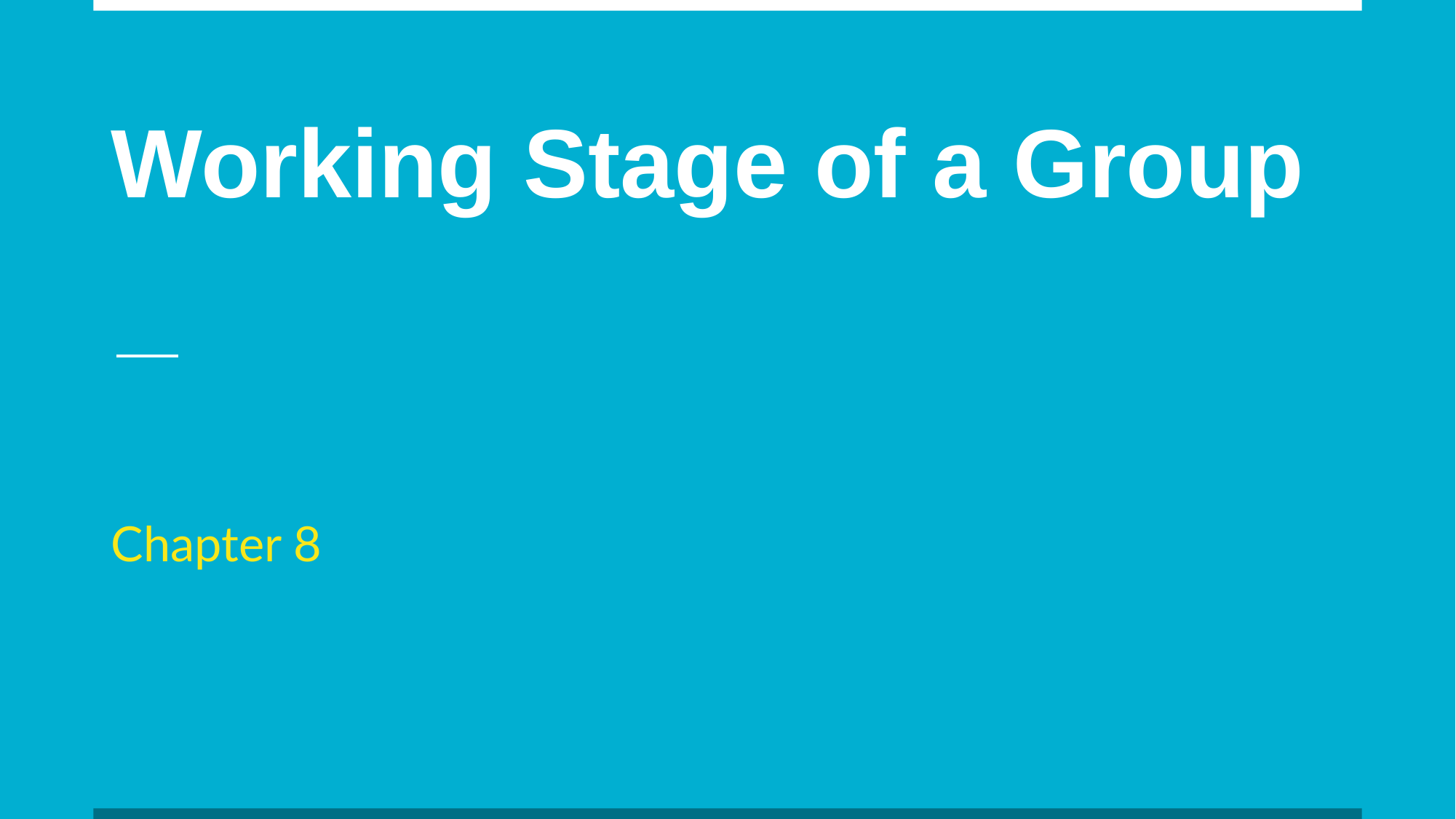

# Working Stage of a Group
Chapter 8